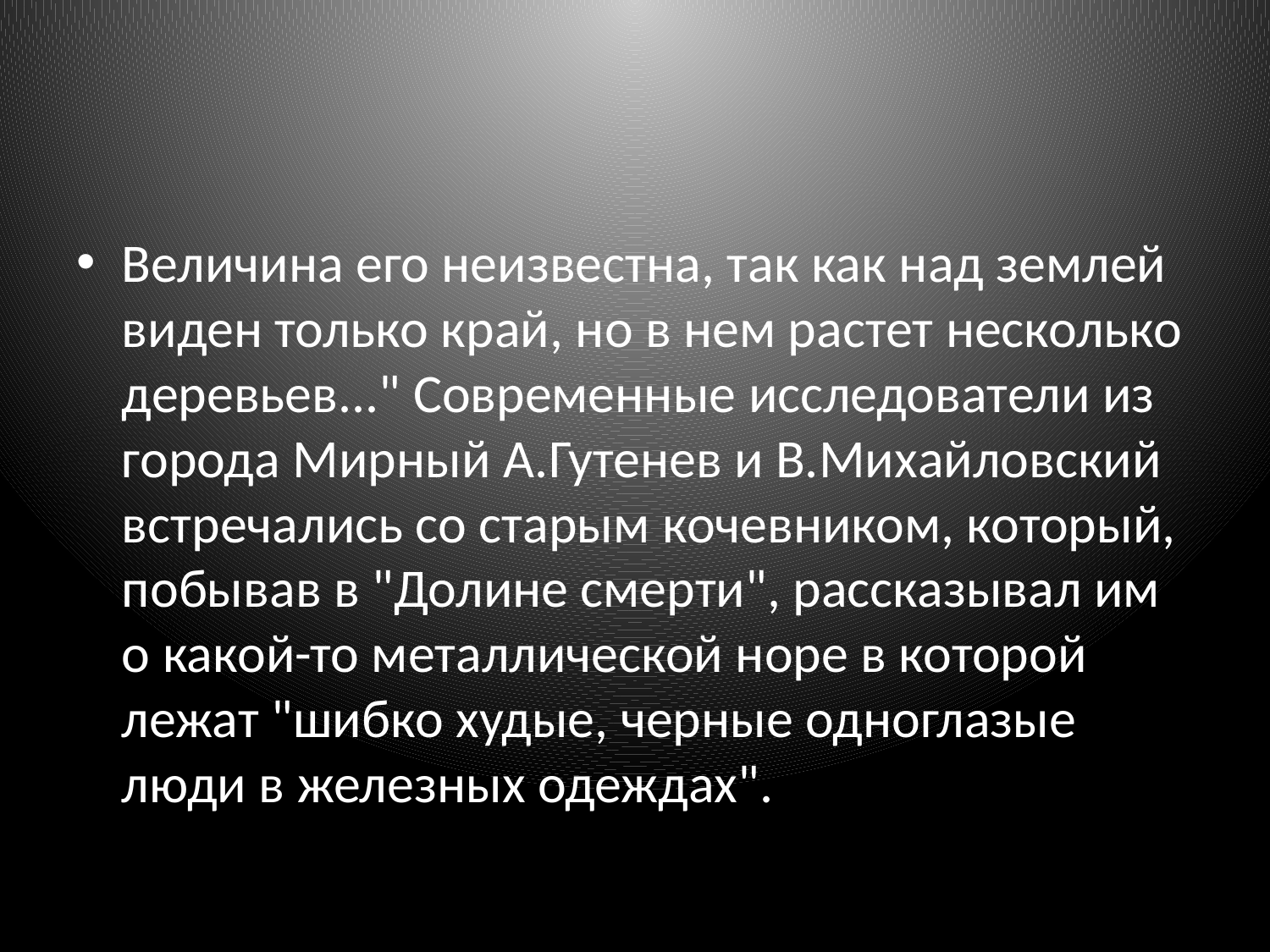

#
Величина его неизвестна, так как над землей виден только край, но в нем растет несколько деревьев..." Современные исследователи из города Мирный А.Гутенев и В.Михайловский встречались со старым кочевником, который, побывав в "Долине смерти", рассказывал им о какой-то металлической норе в которой лежат "шибко худые, черные одноглазые люди в железных одеждах".